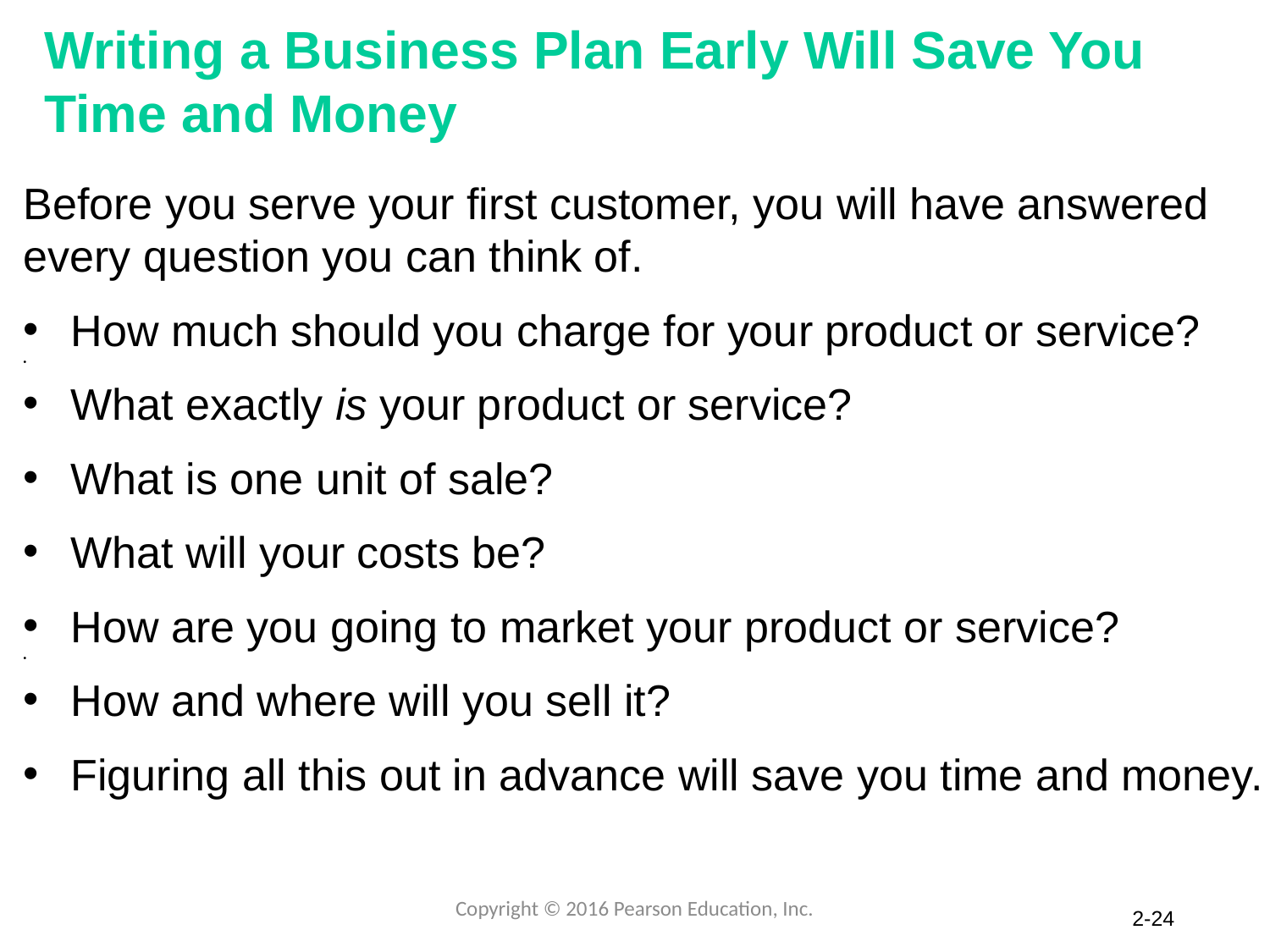

# Writing a Business Plan Early Will Save You Time and Money
Before you serve your first customer, you will have answered every question you can think of.

How much should you charge for your product or service?

What exactly is your product or service?

What is one unit of sale?

What will your costs be?

How are you going to market your product or service?

How and where will you sell it?

Figuring all this out in advance will save you time and money.
Copyright © 2016 Pearson Education, Inc.